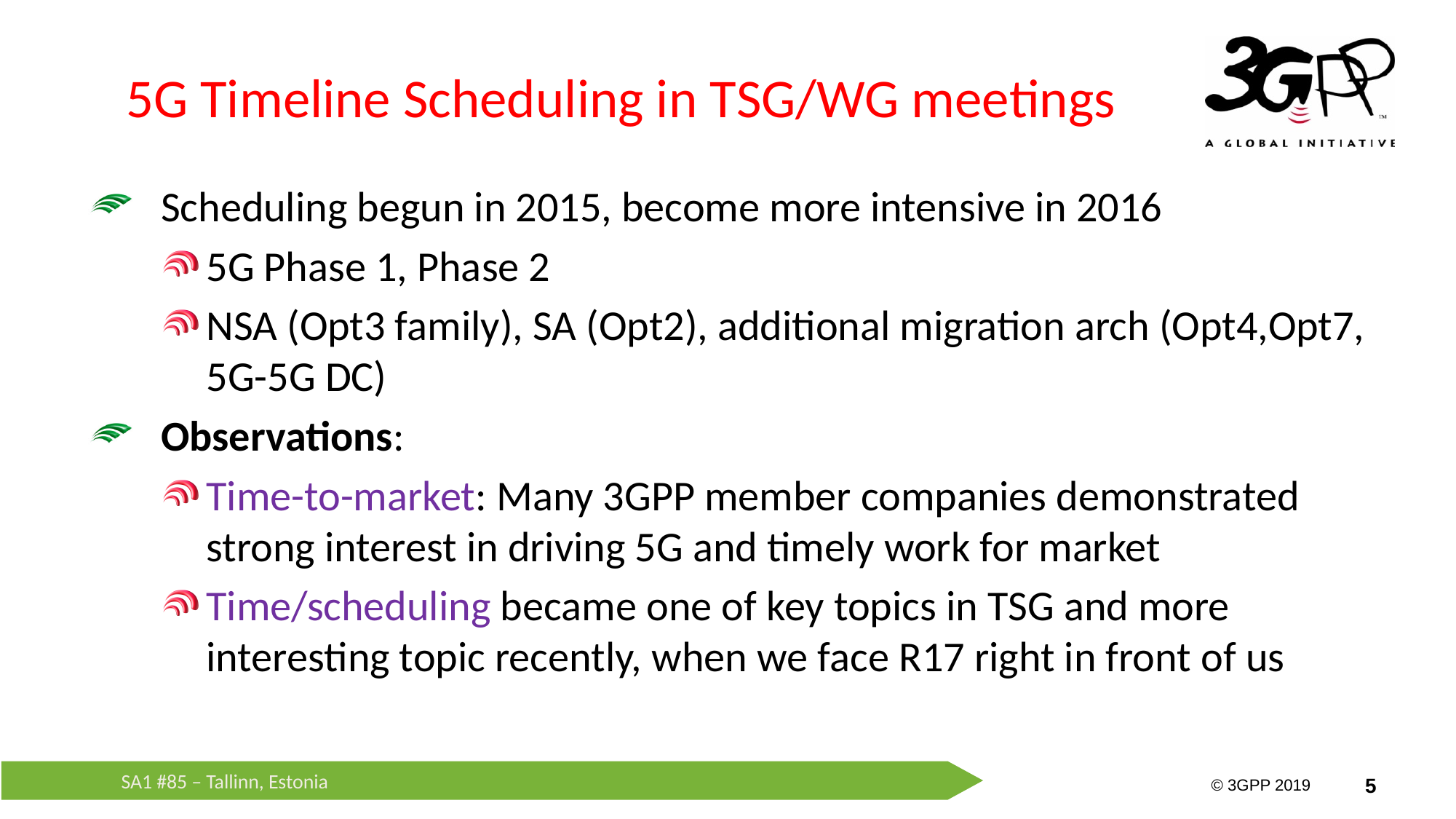

# 5G Timeline Scheduling in TSG/WG meetings
Scheduling begun in 2015, become more intensive in 2016
5G Phase 1, Phase 2
NSA (Opt3 family), SA (Opt2), additional migration arch (Opt4,Opt7, 5G-5G DC)
Observations:
Time-to-market: Many 3GPP member companies demonstrated strong interest in driving 5G and timely work for market
Time/scheduling became one of key topics in TSG and more interesting topic recently, when we face R17 right in front of us